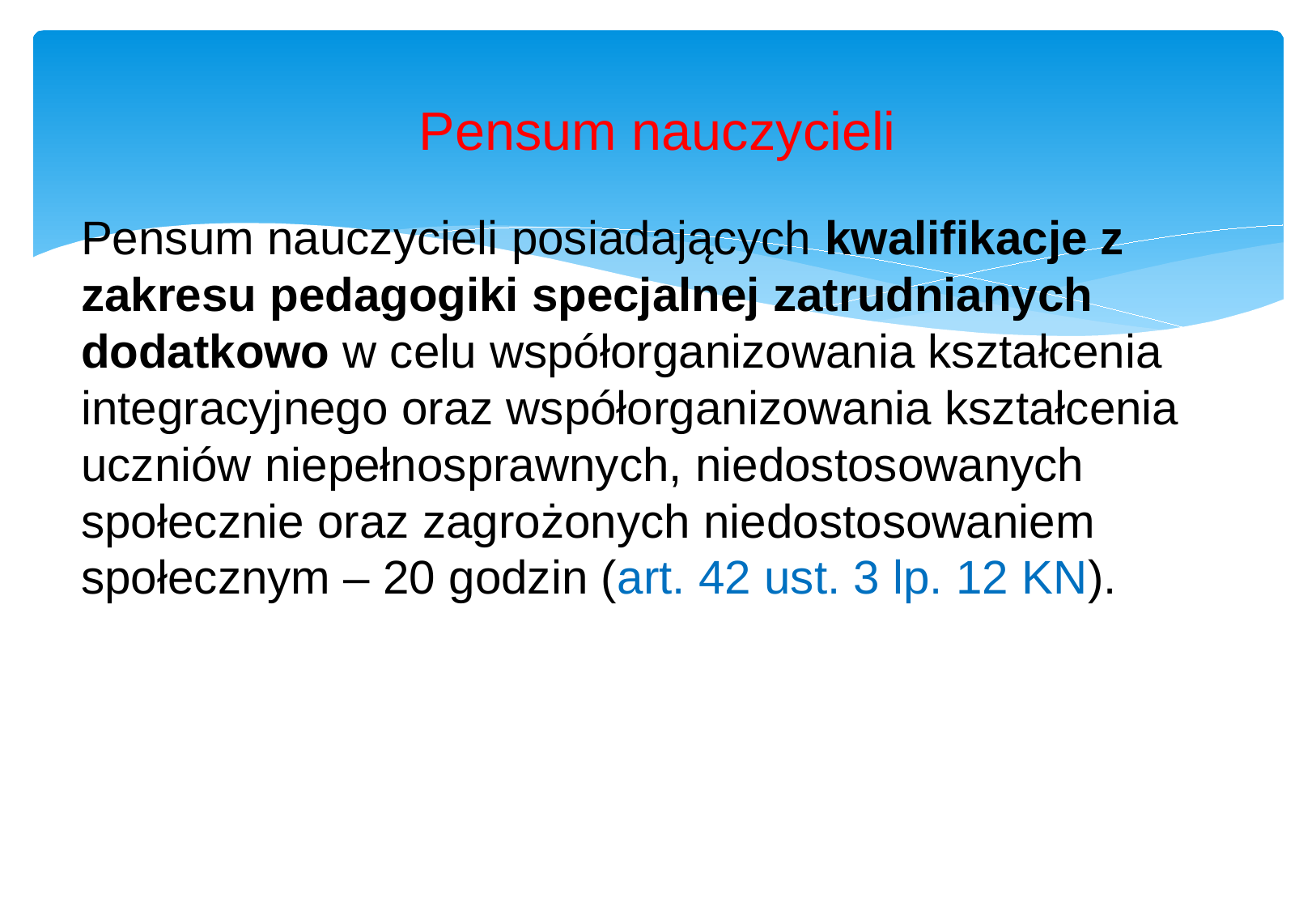

# Pensum nauczycieli

Pensum nauczycieli posiadających kwalifikacje z zakresu pedagogiki specjalnej zatrudnianych dodatkowo w celu współorganizowania kształcenia integracyjnego oraz współorganizowania kształcenia uczniów niepełnosprawnych, niedostosowanych społecznie oraz zagrożonych niedostosowaniem społecznym – 20 godzin (art. 42 ust. 3 lp. 12 KN).